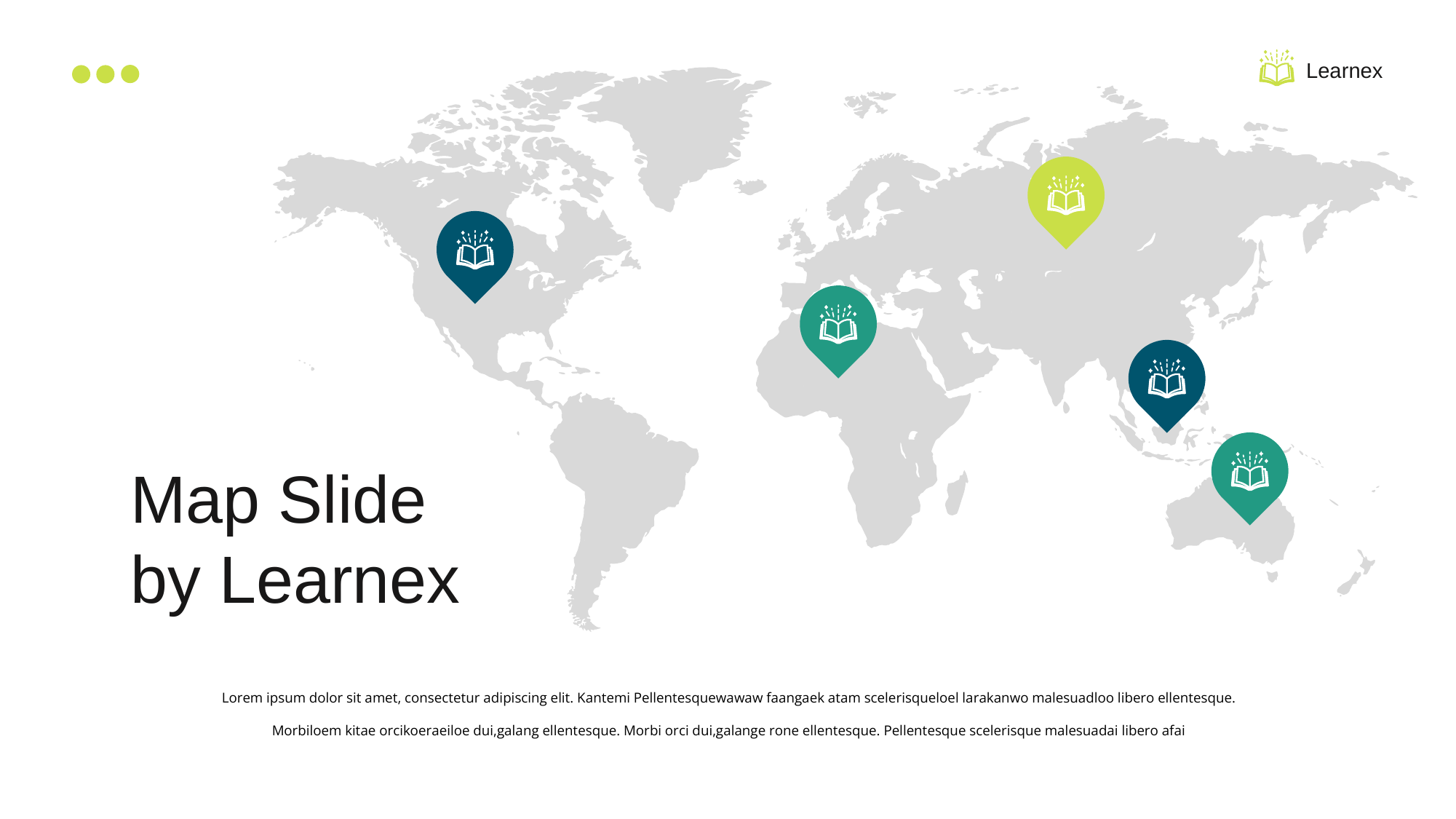

Learnex

Map Slide by Learnex

Lorem ipsum dolor sit amet, consectetur adipiscing elit. Kantemi Pellentesquewawaw faangaek atam scelerisqueloel larakanwo malesuadloo libero ellentesque. Morbiloem kitae orcikoeraeiloe dui,galang ellentesque. Morbi orci dui,galange rone ellentesque. Pellentesque scelerisque malesuadai libero afai